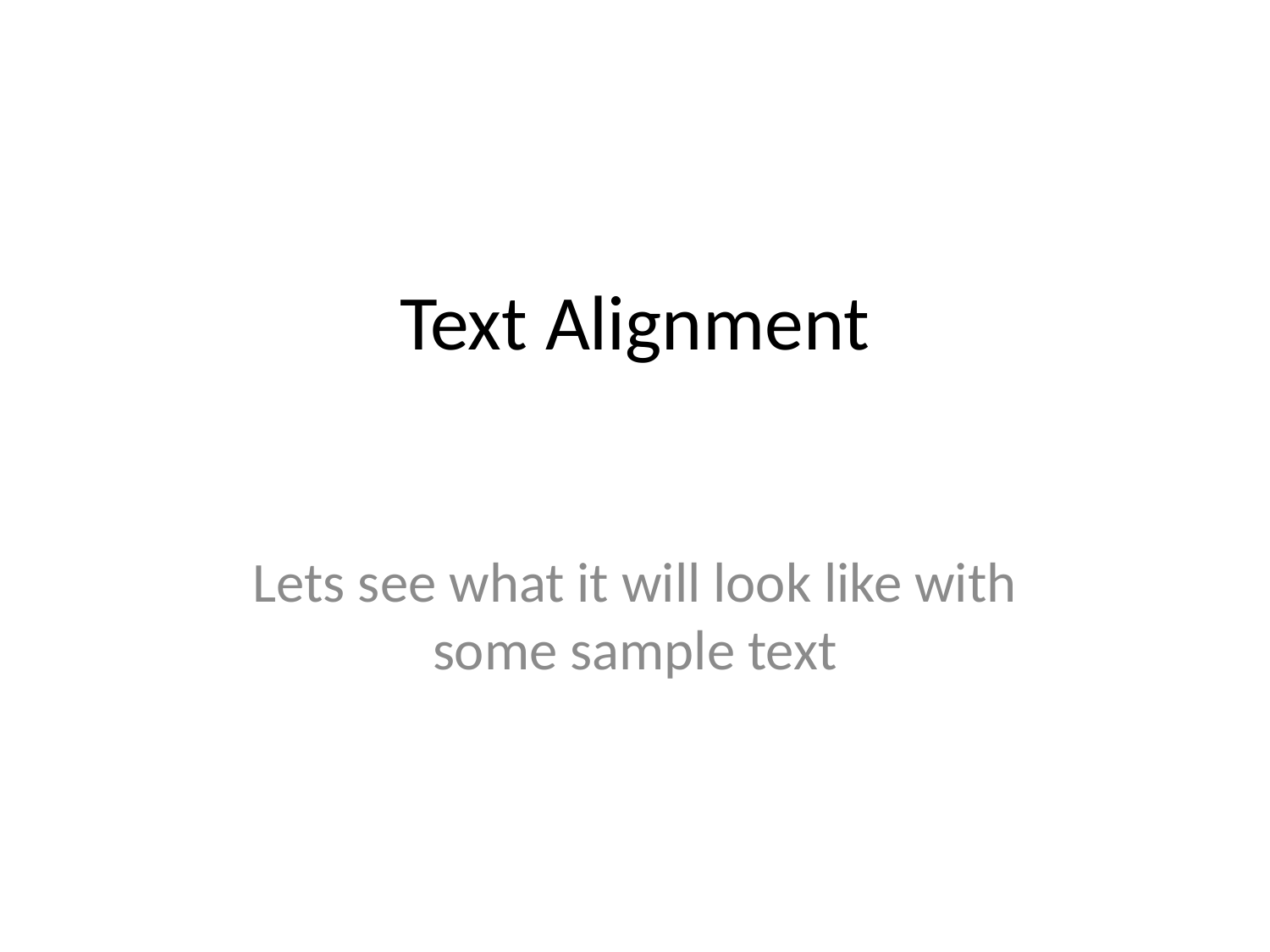

# Text Alignment
Lets see what it will look like with some sample text